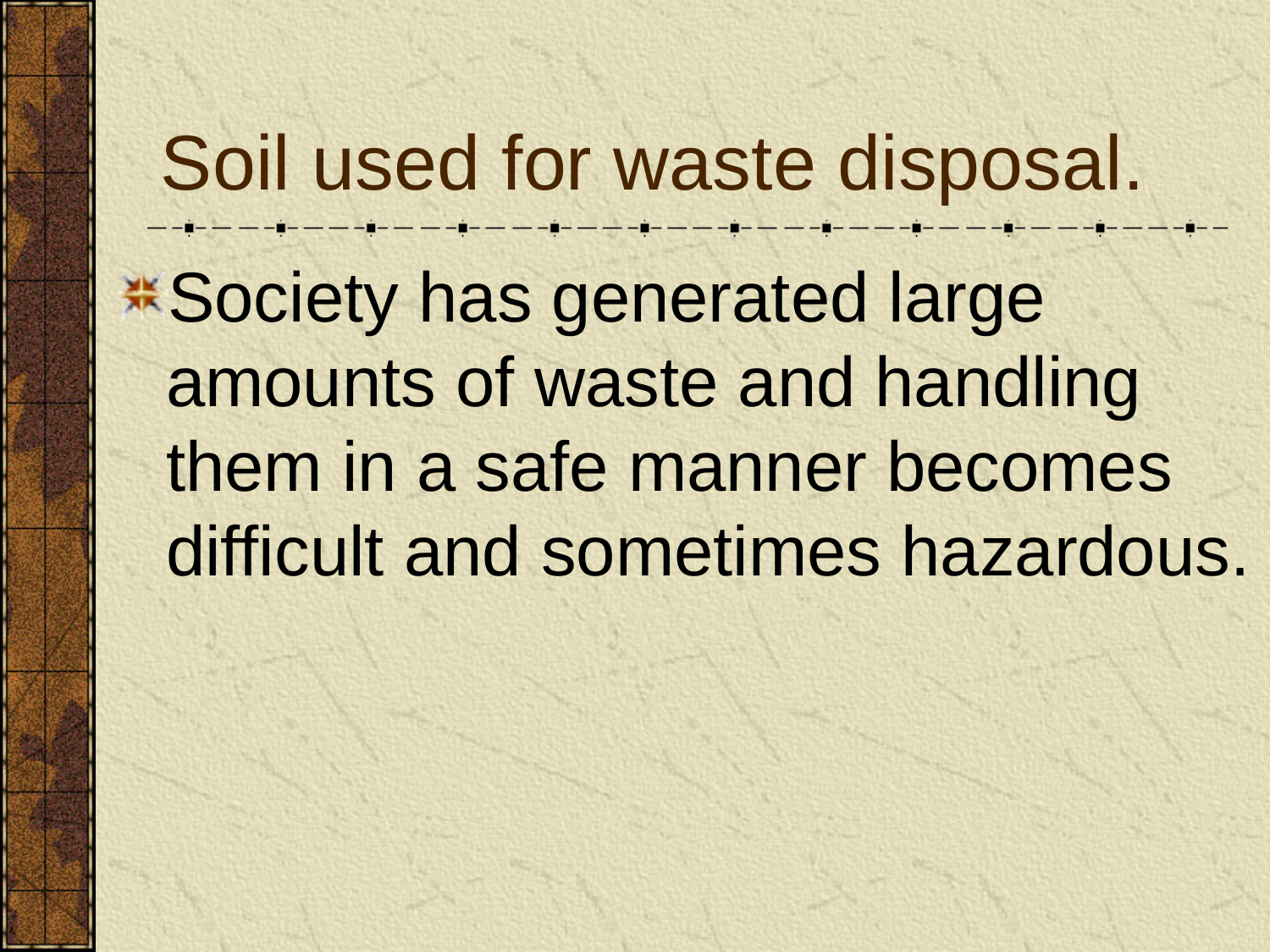

# Soil used for waste disposal.
Society has generated large amounts of waste and handling them in a safe manner becomes difficult and sometimes hazardous.